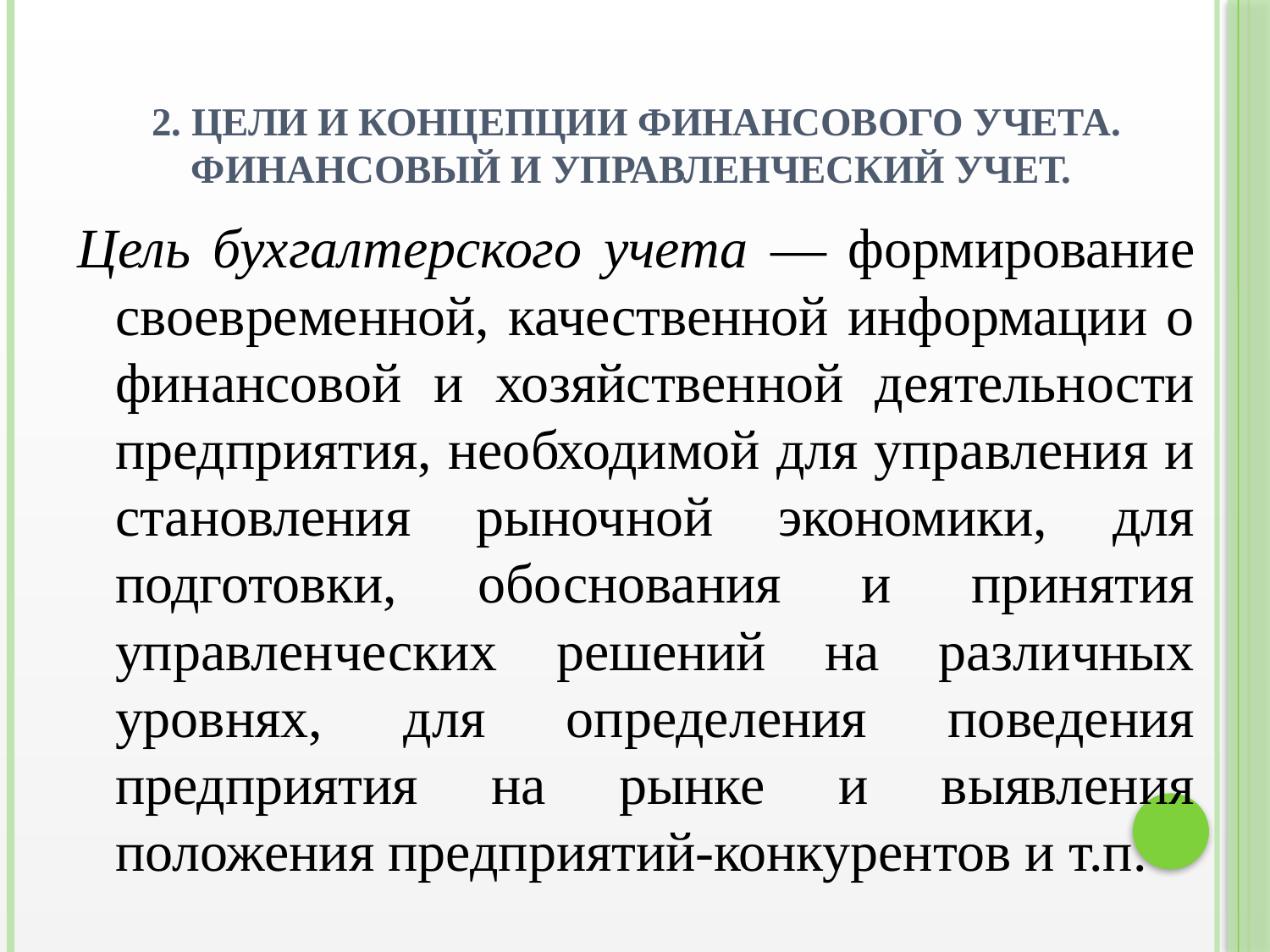

# 2. Цели и концепции финансового учета. Финансовый и управленческий учет.
Цель бухгалтерского учета — формирование своевременной, качественной информации о финансовой и хозяйственной деятельности предприятия, необходимой для управления и становления рыночной экономики, для подготовки, обоснования и принятия управленческих решений на различных уровнях, для определения поведения предприятия на рынке и выявления положения предприятий-конкурентов и т.п.